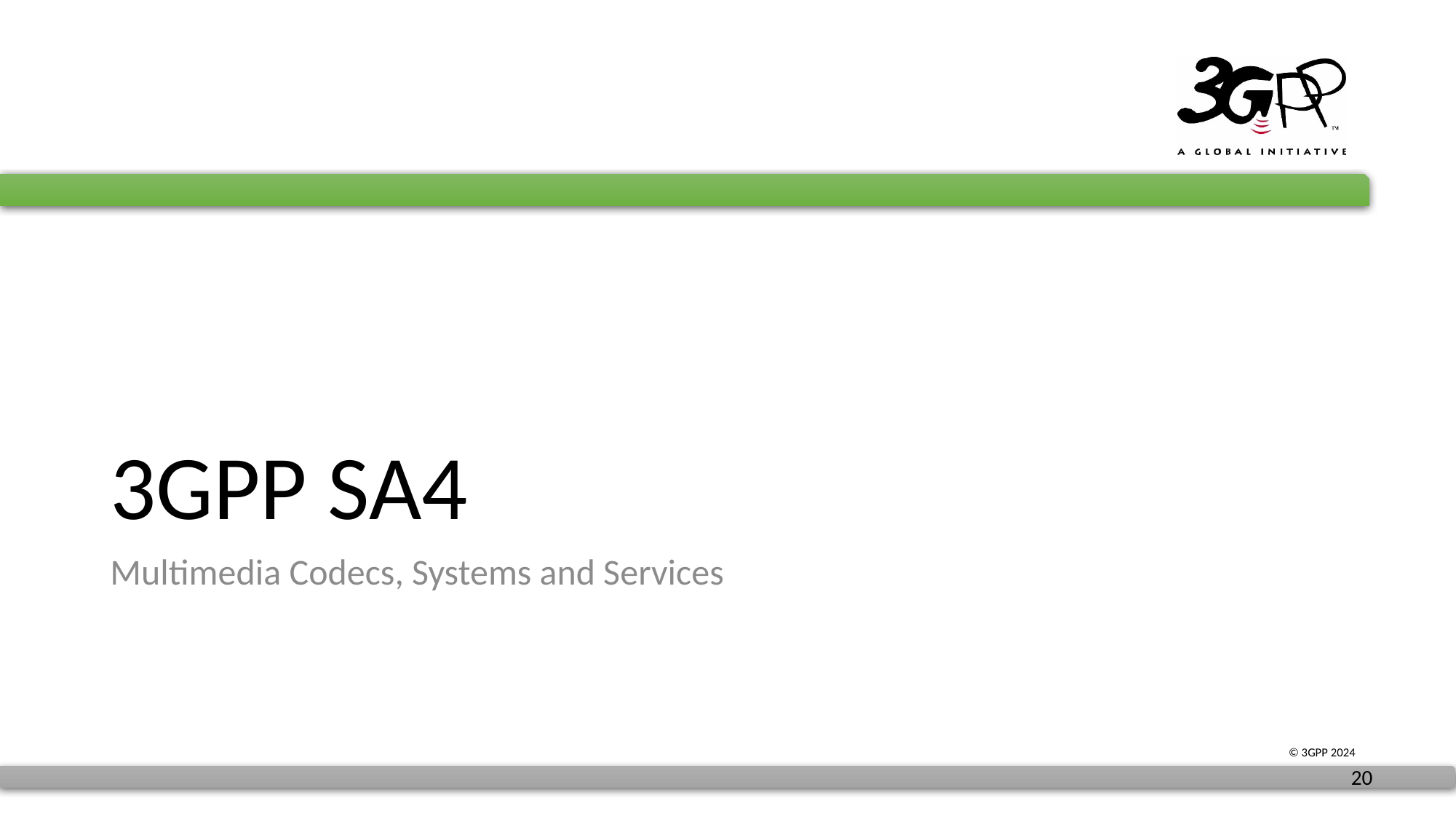

# 3GPP SA4
Multimedia Codecs, Systems and Services